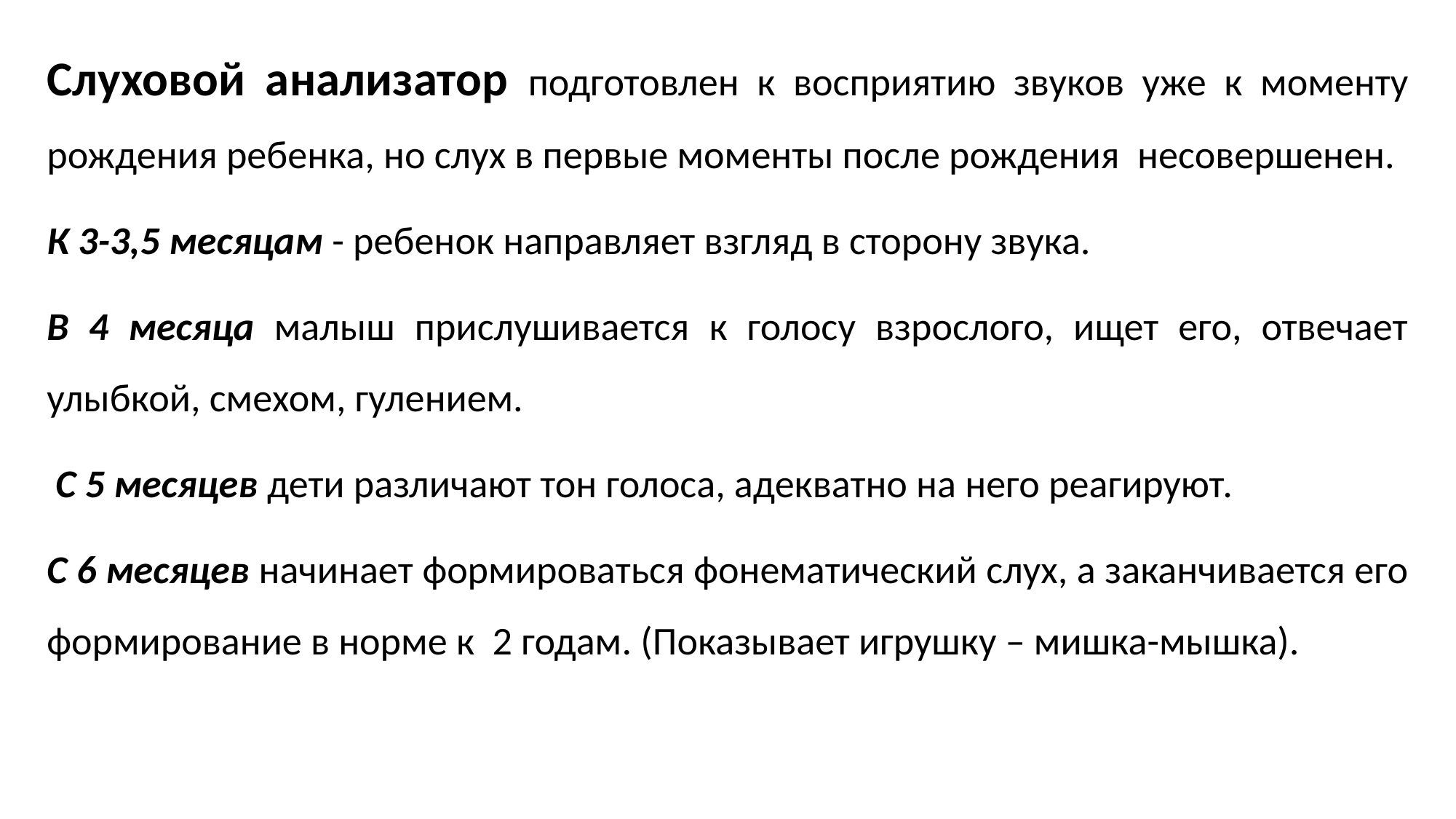

Слуховой анализатор подготовлен к восприятию звуков уже к моменту рождения ребенка, но слух в первые моменты после рождения  несовершенен.
К 3-3,5 месяцам - ребенок направляет взгляд в сторону звука.
В 4 месяца малыш прислушивается к голосу взрослого, ищет его, отвечает улыбкой, смехом, гулением.
 С 5 месяцев дети различают тон голоса, адекватно на него реагируют.
С 6 месяцев начинает формироваться фонематический слух, а заканчивается его формирование в норме к  2 годам. (Показывает игрушку – мишка-мышка).